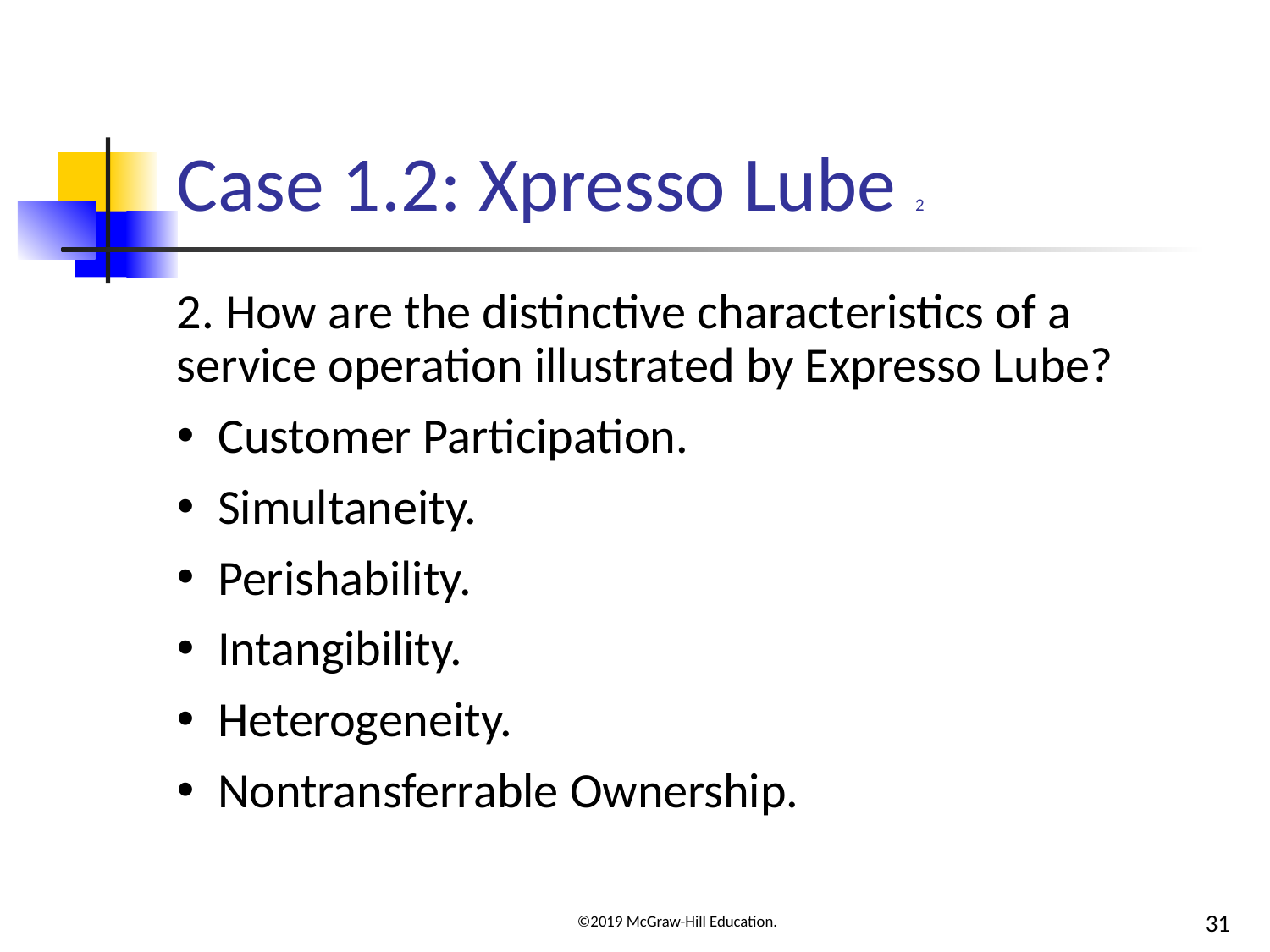

# Case 1.2: Xpresso Lube 2
2. How are the distinctive characteristics of a service operation illustrated by Expresso Lube?
Customer Participation.
Simultaneity.
Perishability.
Intangibility.
Heterogeneity.
Nontransferrable Ownership.